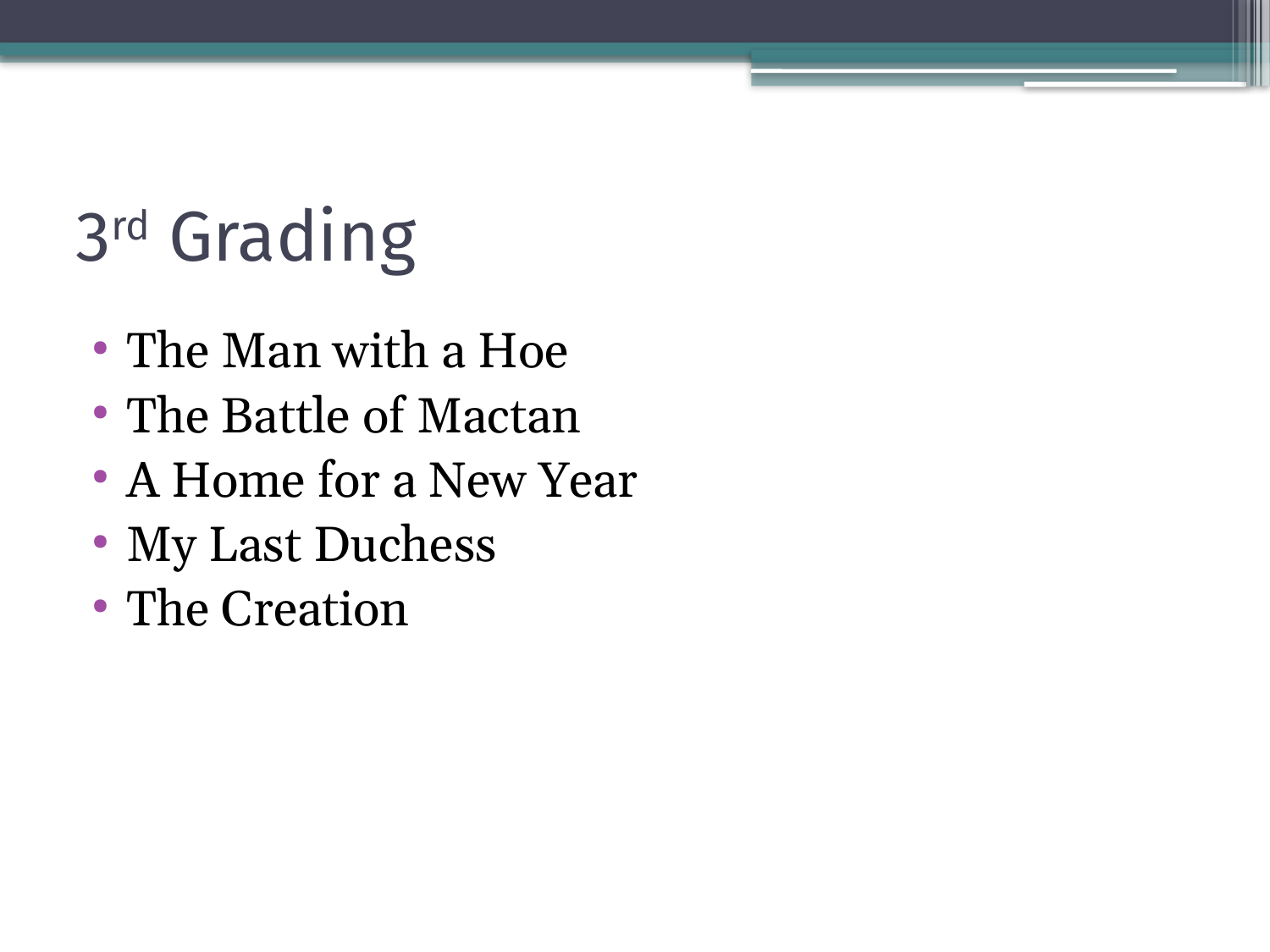

# 3rd Grading
The Man with a Hoe
The Battle of Mactan
A Home for a New Year
My Last Duchess
The Creation